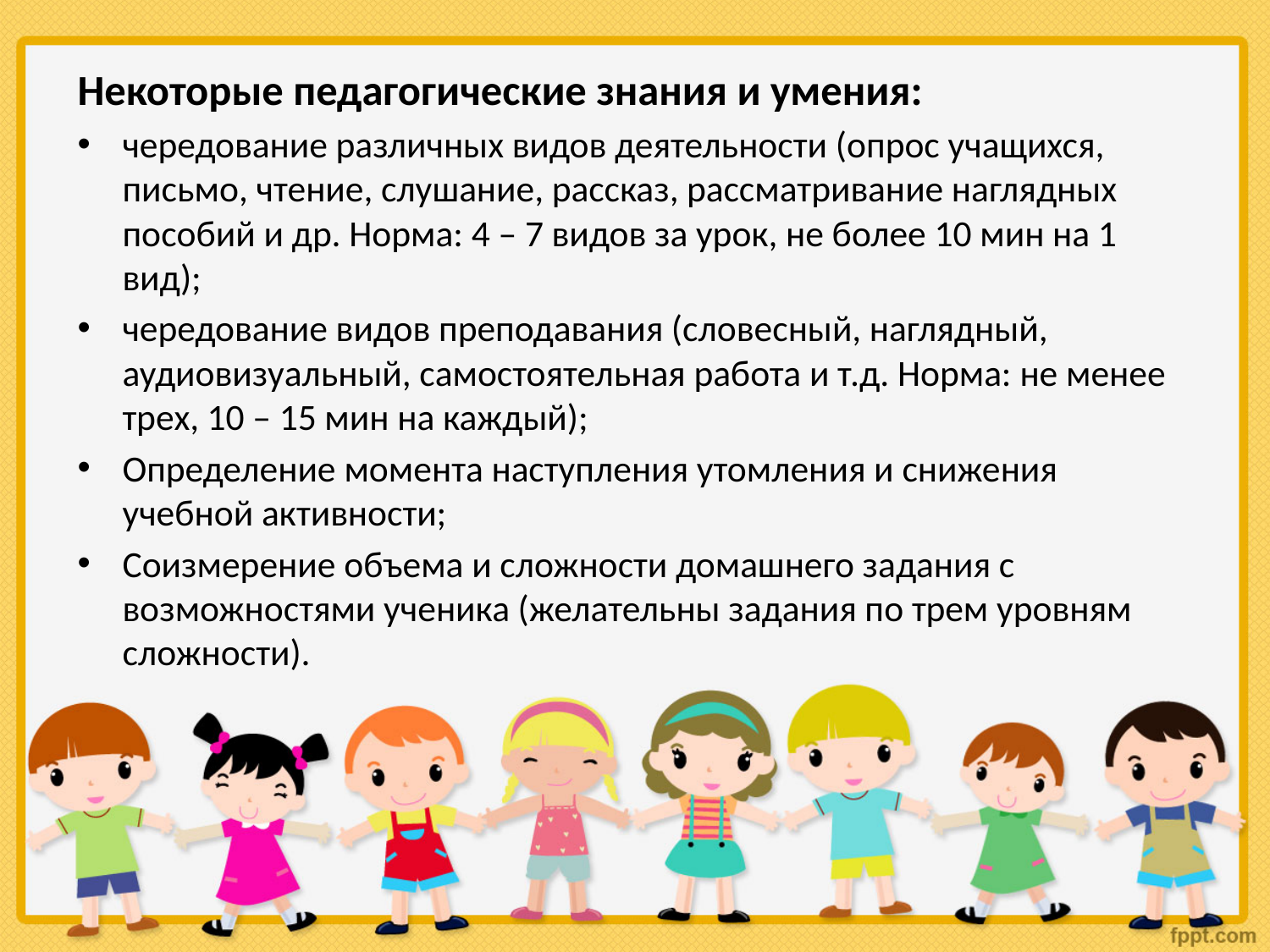

Некоторые педагогические знания и умения:
чередование различных видов деятельности (опрос учащихся, письмо, чтение, слушание, рассказ, рассматривание наглядных пособий и др. Норма: 4 – 7 видов за урок, не более 10 мин на 1 вид);
чередование видов преподавания (словесный, наглядный, аудиовизуальный, самостоятельная работа и т.д. Норма: не менее трех, 10 – 15 мин на каждый);
Определение момента наступления утомления и снижения учебной активности;
Соизмерение объема и сложности домашнего задания с возможностями ученика (желательны задания по трем уровням сложности).